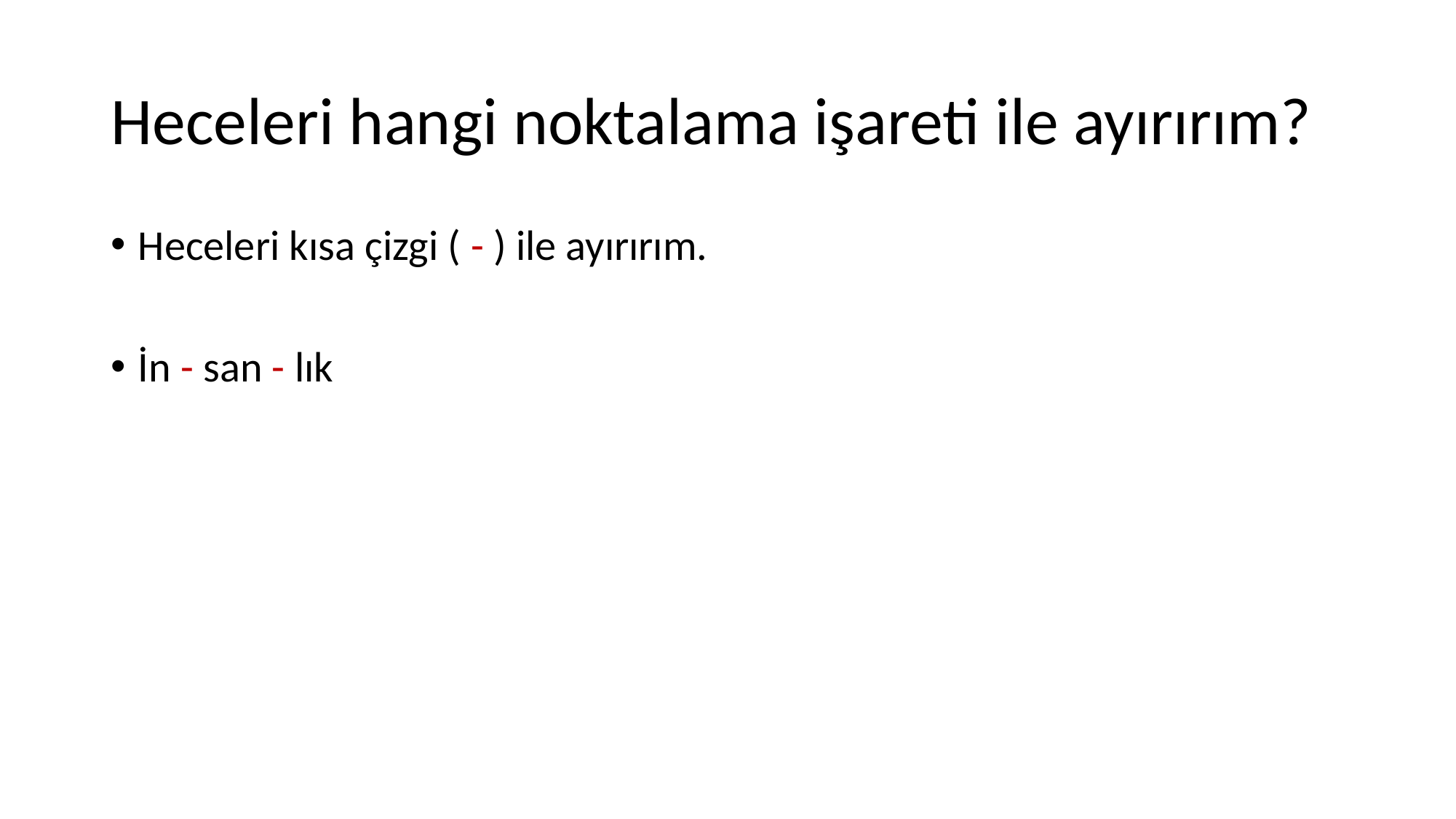

# Heceleri hangi noktalama işareti ile ayırırım?
Heceleri kısa çizgi ( - ) ile ayırırım.

İn - san - lık